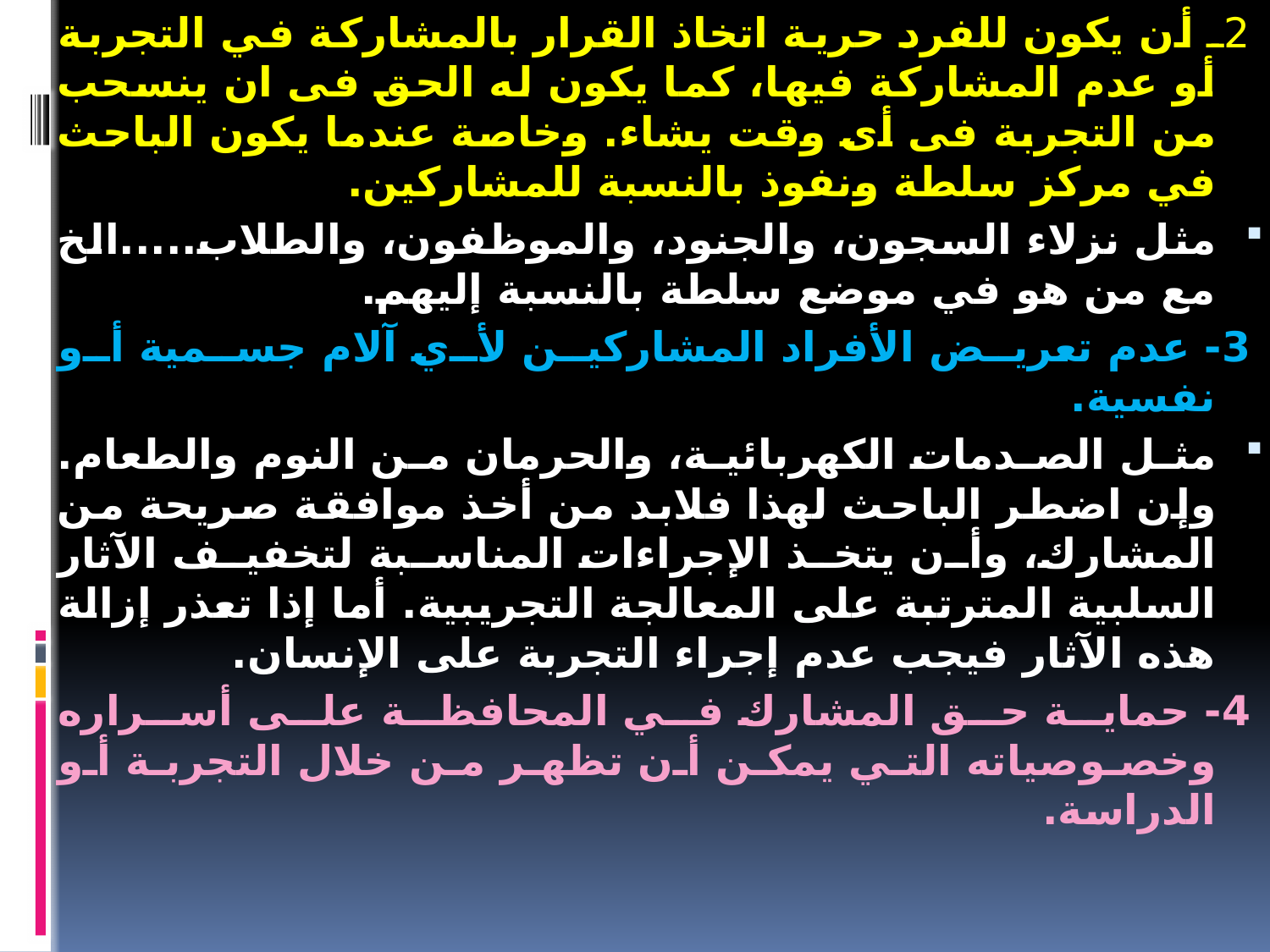

2ـ أن يكون للفرد حرية اتخاذ القرار بالمشاركة في التجربة أو عدم المشاركة فيها، كما يكون له الحق فى ان ينسحب من التجربة فى أى وقت يشاء. وخاصة عندما يكون الباحث في مركز سلطة ونفوذ بالنسبة للمشاركين.
مثل نزلاء السجون، والجنود، والموظفون، والطلاب.....الخ مع من هو في موضع سلطة بالنسبة إليهم.
3- عدم تعريض الأفراد المشاركين لأي آلام جسمية أو نفسية.
مثل الصدمات الكهربائية، والحرمان من النوم والطعام. وإن اضطر الباحث لهذا فلابد من أخذ موافقة صريحة من المشارك، وأن يتخذ الإجراءات المناسبة لتخفيف الآثار السلبية المترتبة على المعالجة التجريبية. أما إذا تعذر إزالة هذه الآثار فيجب عدم إجراء التجربة على الإنسان.
4- حماية حق المشارك في المحافظة على أسراره وخصوصياته التي يمكن أن تظهر من خلال التجربة أو الدراسة.